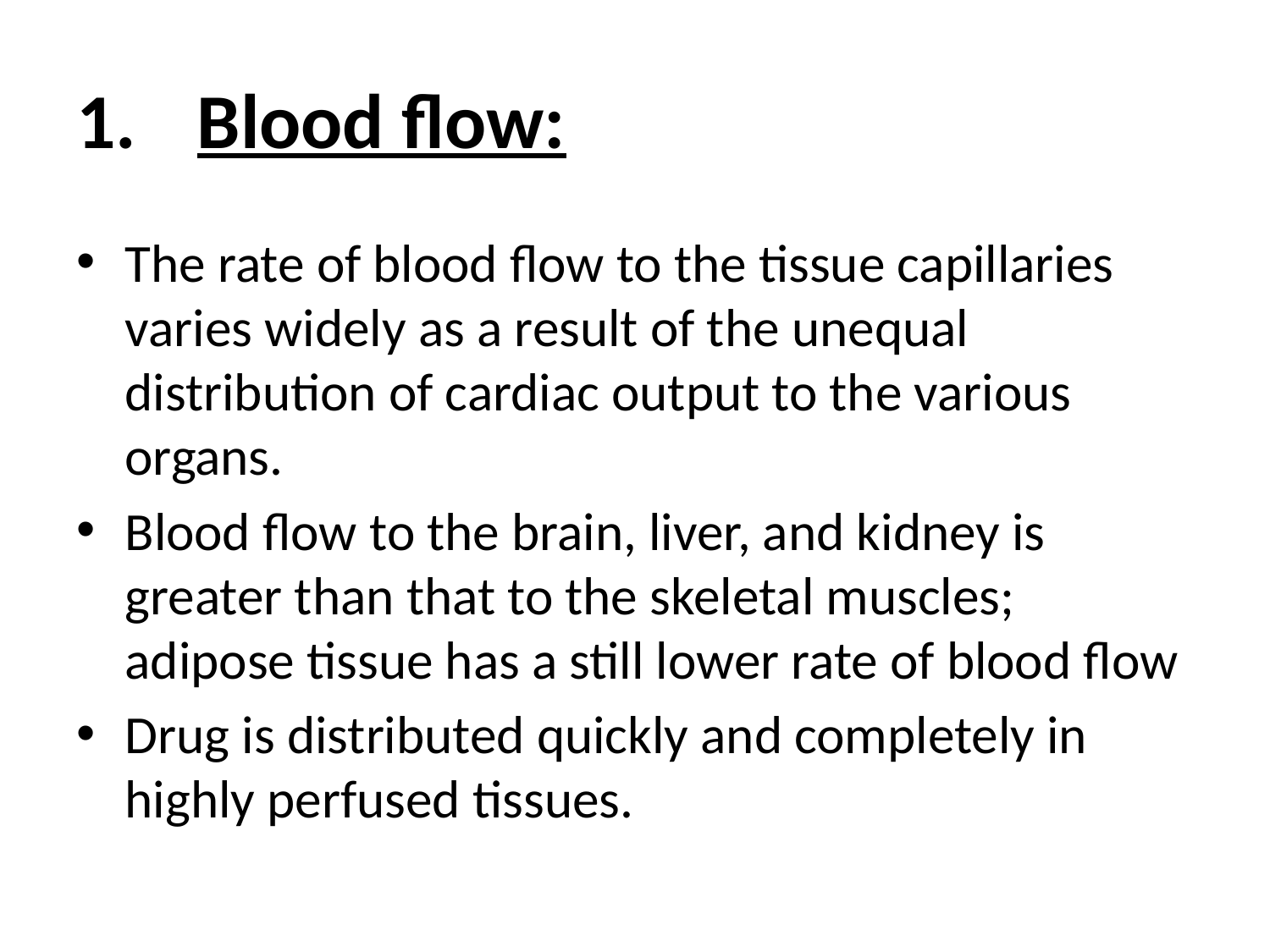

# Blood flow:
The rate of blood flow to the tissue capillaries varies widely as a result of the unequal distribution of cardiac output to the various organs.
Blood flow to the brain, liver, and kidney is greater than that to the skeletal muscles; adipose tissue has a still lower rate of blood flow
Drug is distributed quickly and completely in highly perfused tissues.